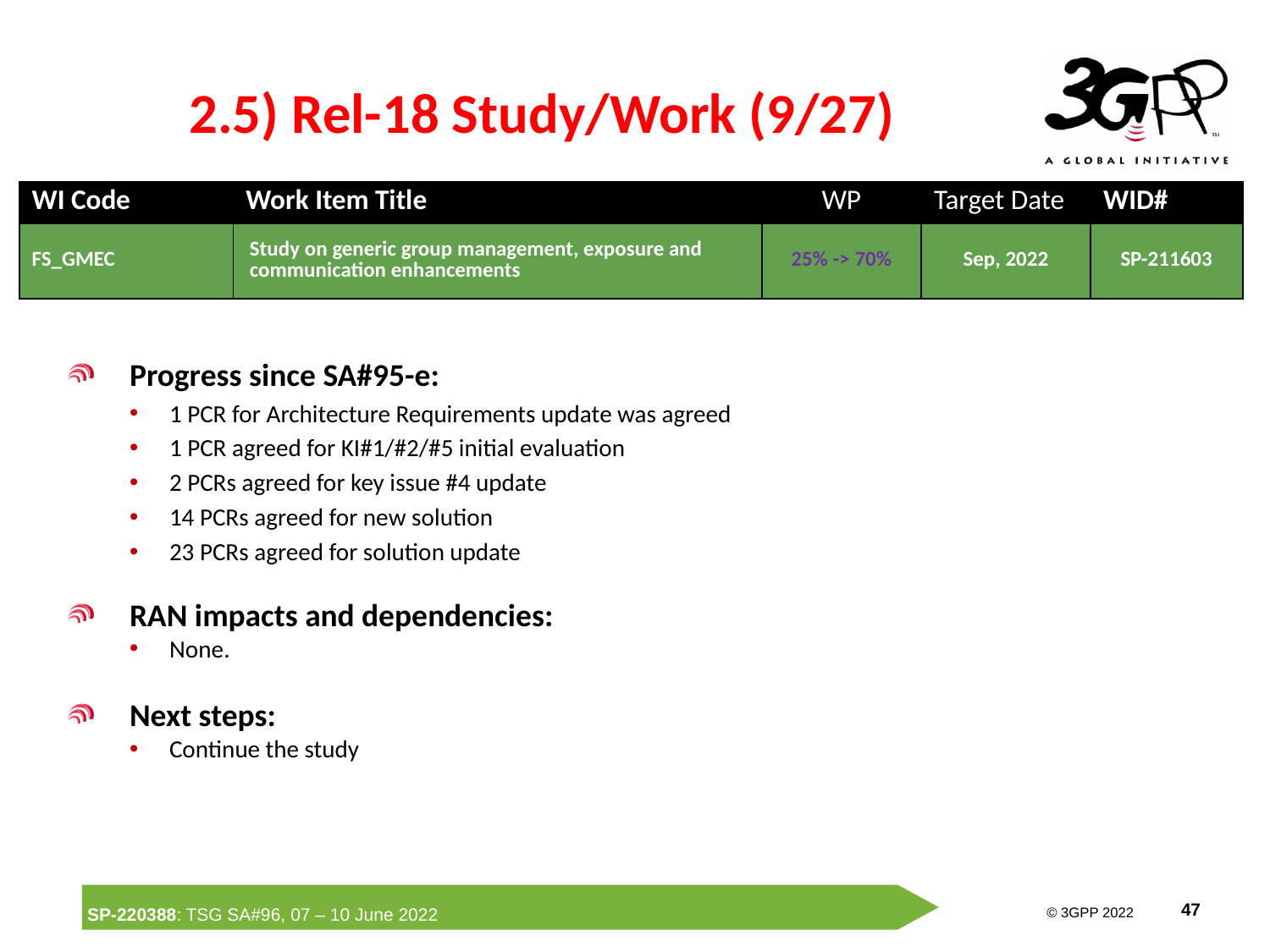

# 2.5) Rel-18 Study/Work (9/27)
| WI Code | Work Item Title | WP | Target Date | WID# |
| --- | --- | --- | --- | --- |
| FS\_GMEC | Study on generic group management, exposure and communication enhancements | 25% -> 70% | Sep, 2022 | SP-211603 |
Progress since SA#95-e:
1 PCR for Architecture Requirements update was agreed
1 PCR agreed for KI#1/#2/#5 initial evaluation
2 PCRs agreed for key issue #4 update
14 PCRs agreed for new solution
23 PCRs agreed for solution update

RAN impacts and dependencies:
None.

Next steps:
Continue the study